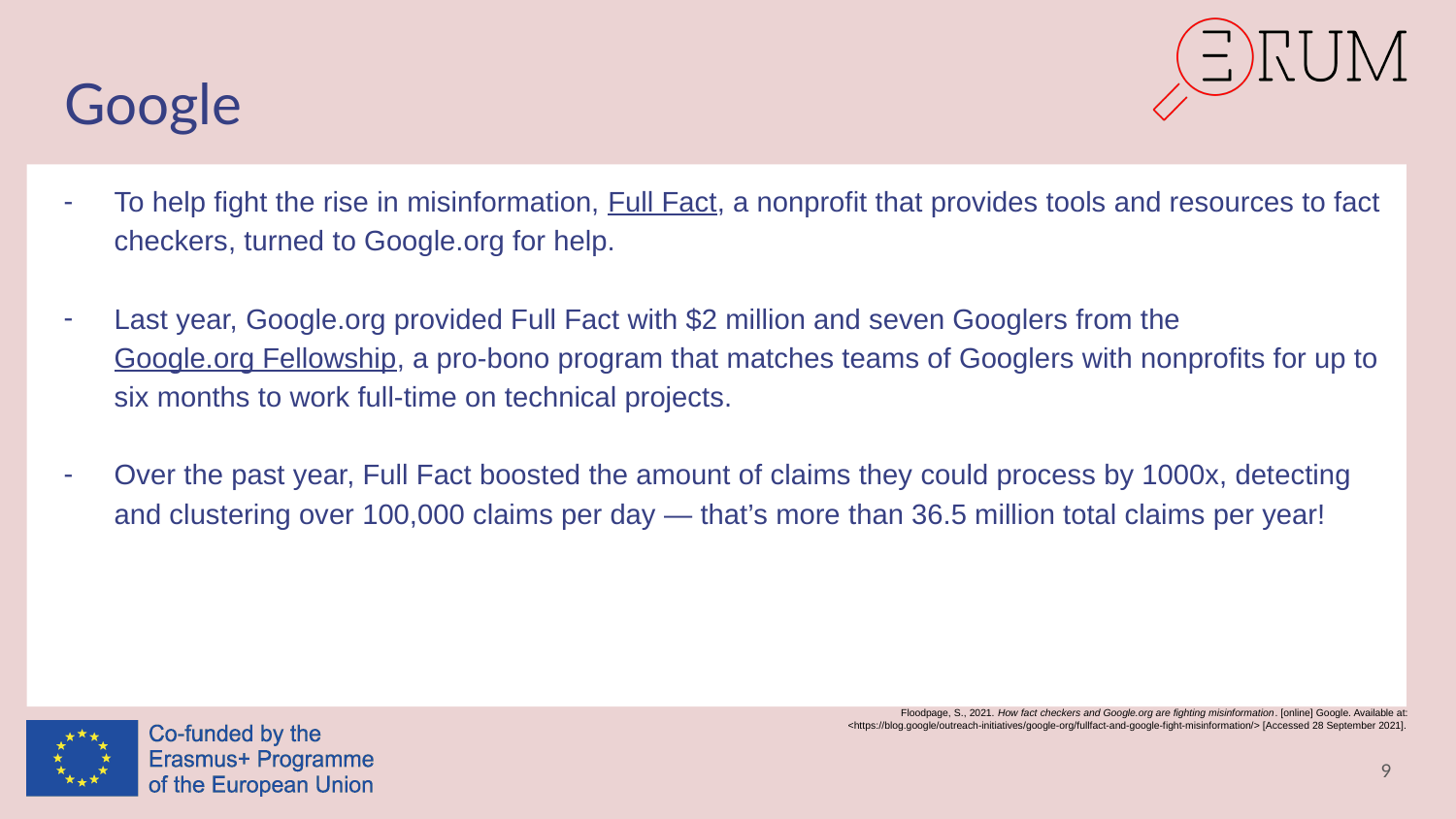

# Google
To help fight the rise in misinformation, Full Fact, a nonprofit that provides tools and resources to fact checkers, turned to Google.org for help.

Last year, Google.org provided Full Fact with $2 million and seven Googlers from the Google.org Fellowship, a pro-bono program that matches teams of Googlers with nonprofits for up to six months to work full-time on technical projects.

Over the past year, Full Fact boosted the amount of claims they could process by 1000x, detecting and clustering over 100,000 claims per day — that’s more than 36.5 million total claims per year!

Floodpage, S., 2021. How fact checkers and Google.org are fighting misinformation. [online] Google. Available at: <https://blog.google/outreach-initiatives/google-org/fullfact-and-google-fight-misinformation/> [Accessed 28 September 2021].
9